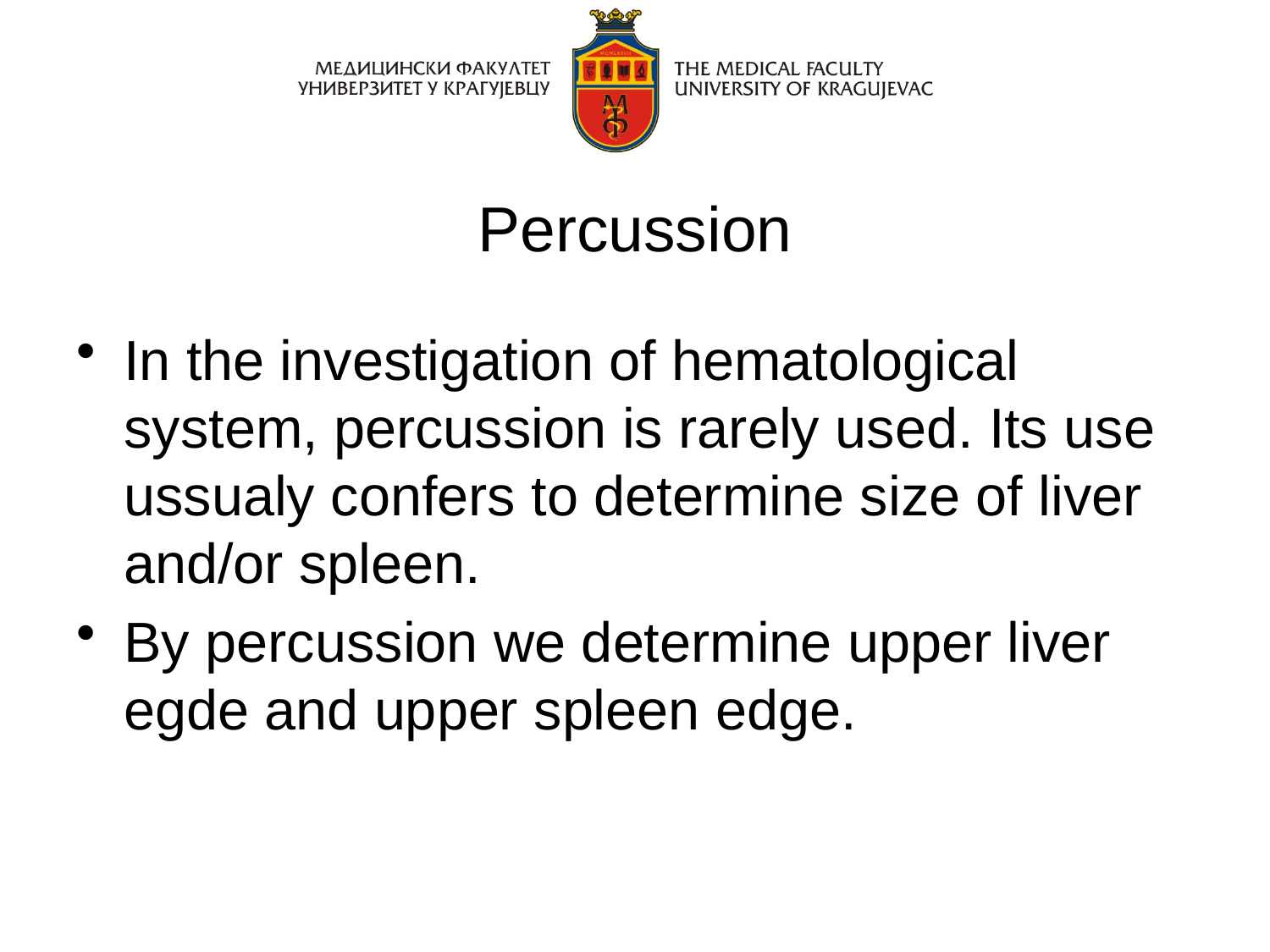

# Percussion
In the investigation of hematological system, percussion is rarely used. Its use ussualy confers to determine size of liver and/or spleen.
By percussion we determine upper liver egde and upper spleen edge.